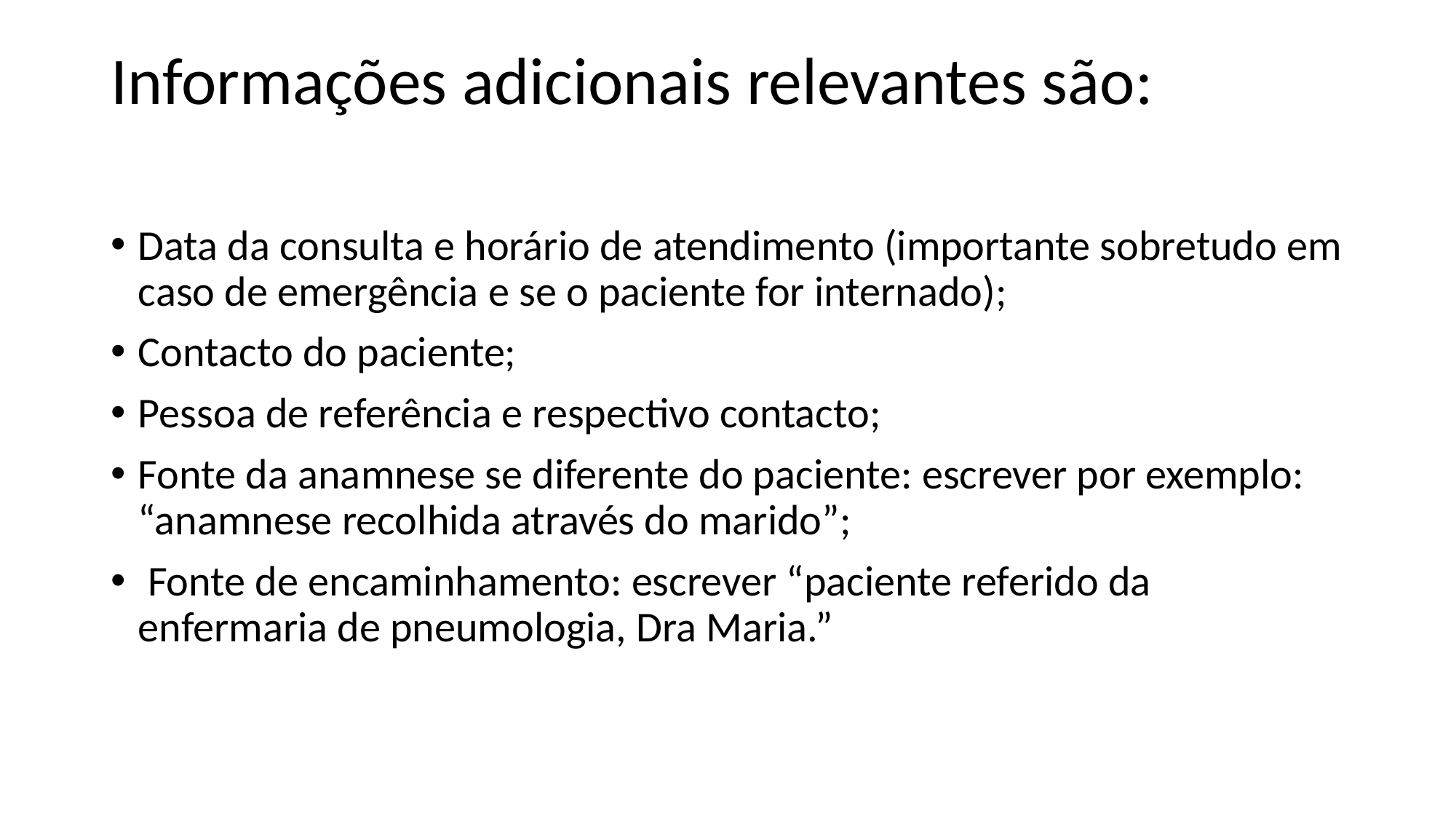

# Informações adicionais relevantes são:
Data da consulta e horário de atendimento (importante sobretudo em caso de emergência e se o paciente for internado);
Contacto do paciente;
Pessoa de referência e respectivo contacto;
Fonte da anamnese se diferente do paciente: escrever por exemplo: “anamnese recolhida através do marido”;
 Fonte de encaminhamento: escrever “paciente referido da enfermaria de pneumologia, Dra Maria.”